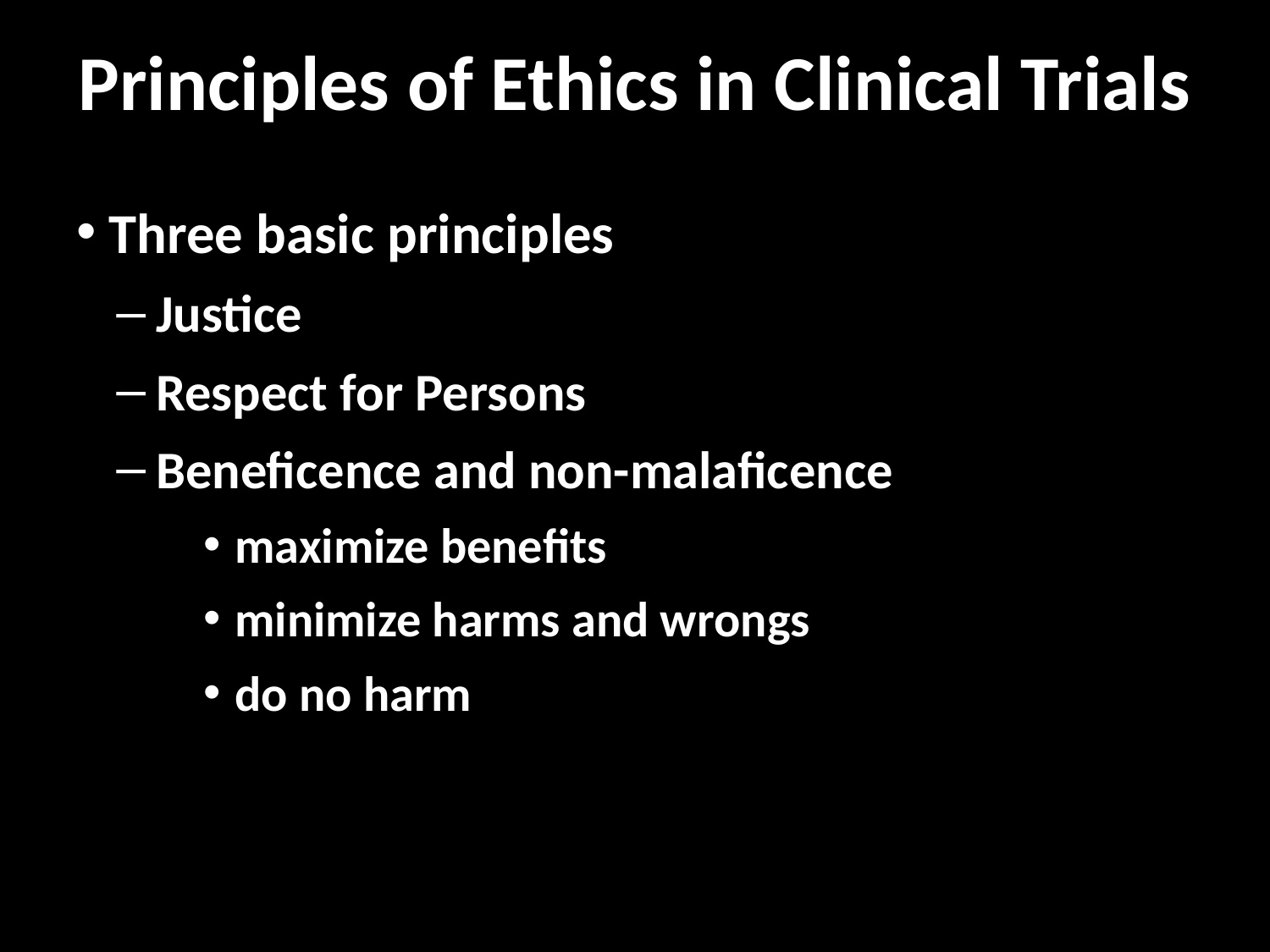

# Principles of Ethics in Clinical Trials
Three basic principles
Justice
Respect for Persons
Beneficence and non-malaficence
maximize benefits
minimize harms and wrongs
do no harm